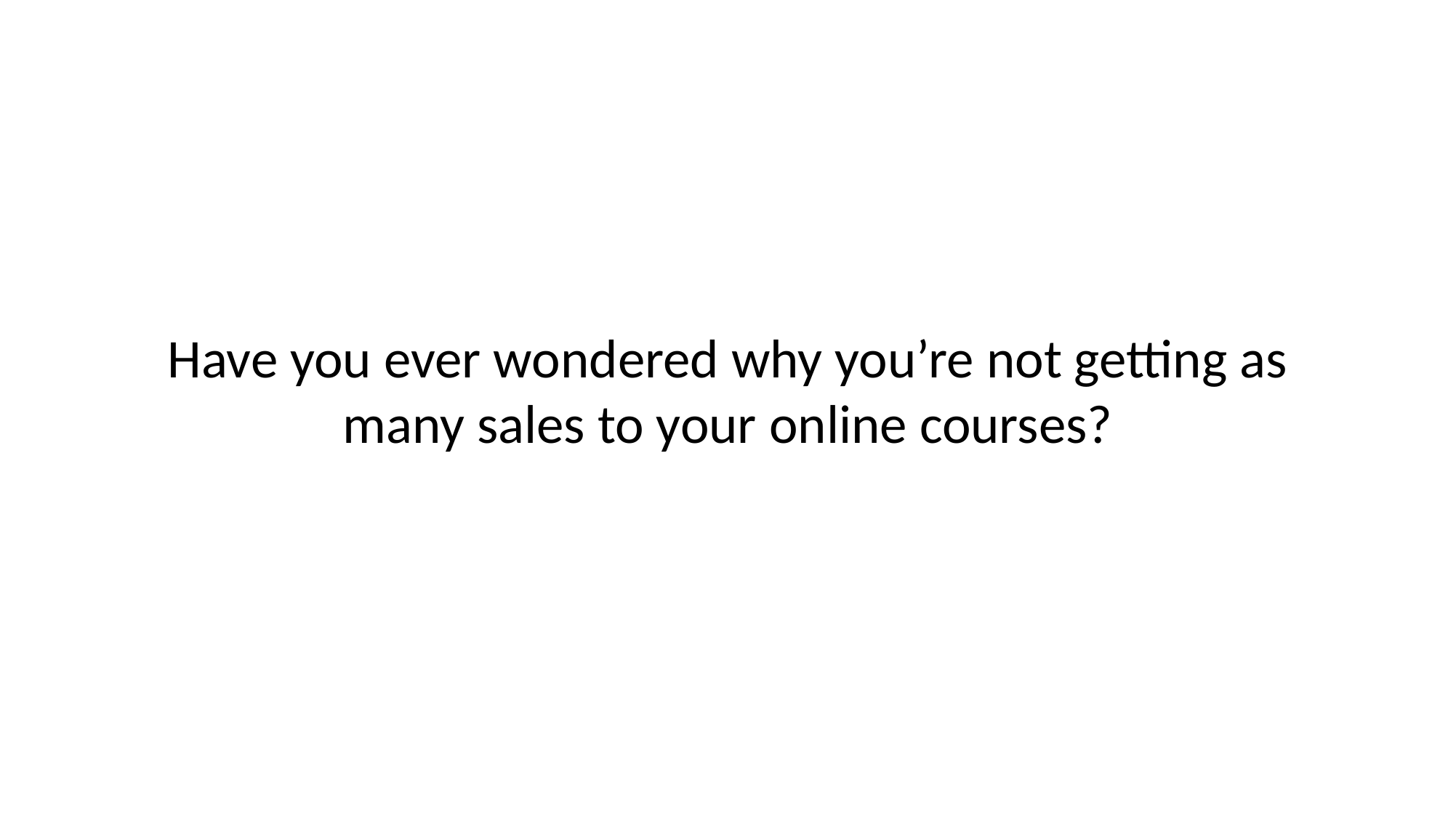

# Have you ever wondered why you’re not getting as many sales to your online courses?